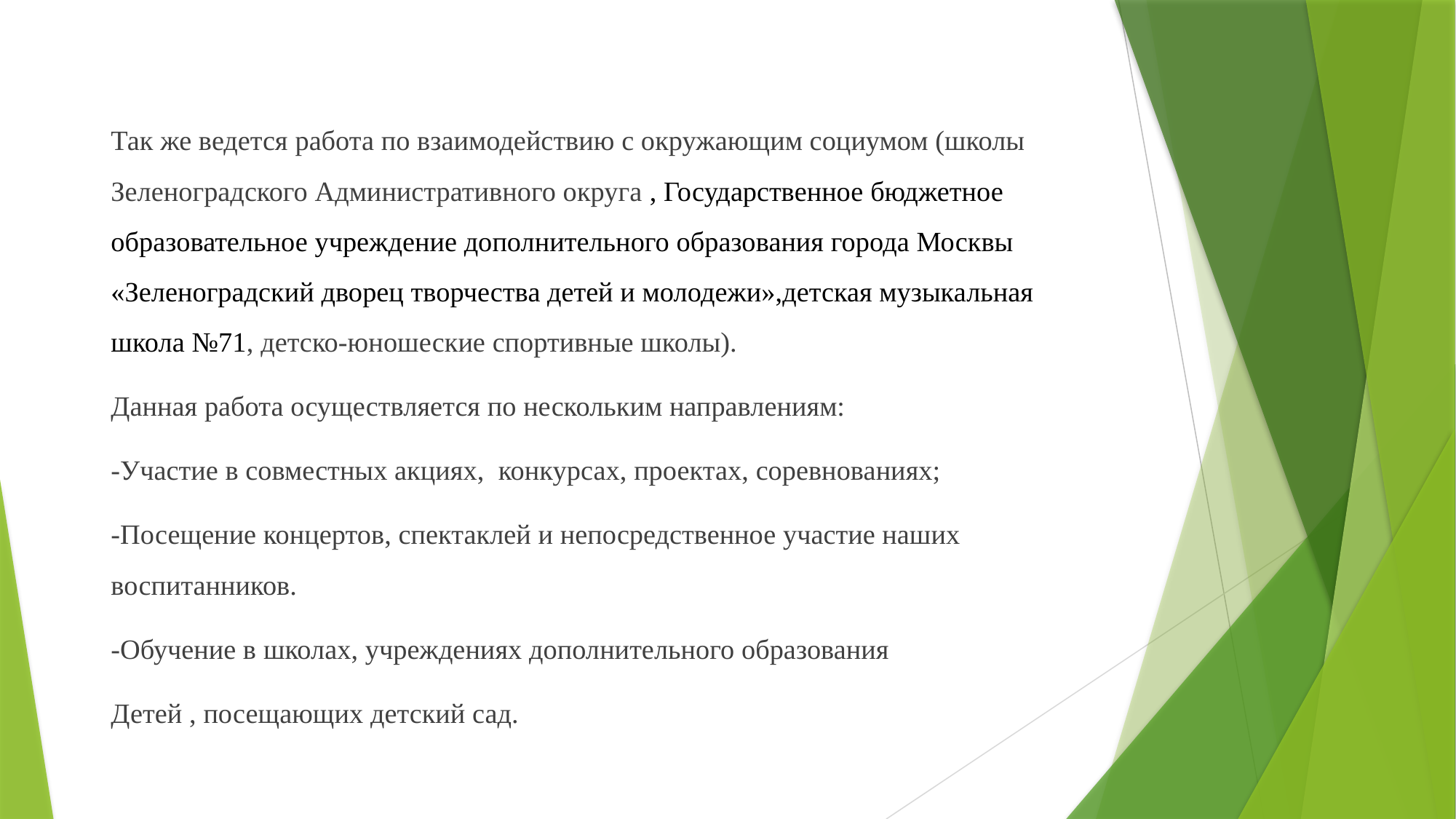

Так же ведется работа по взаимодействию с окружающим социумом (школы Зеленоградского Административного округа , Государственное бюджетное образовательное учреждение дополнительного образования города Москвы «Зеленоградский дворец творчества детей и молодежи»,детская музыкальная школа №71, детско-юношеские спортивные школы).
Данная работа осуществляется по нескольким направлениям:
-Участие в совместных акциях,  конкурсах, проектах, соревнованиях;
-Посещение концертов, спектаклей и непосредственное участие наших воспитанников.
-Обучение в школах, учреждениях дополнительного образования
Детей , посещающих детский сад.